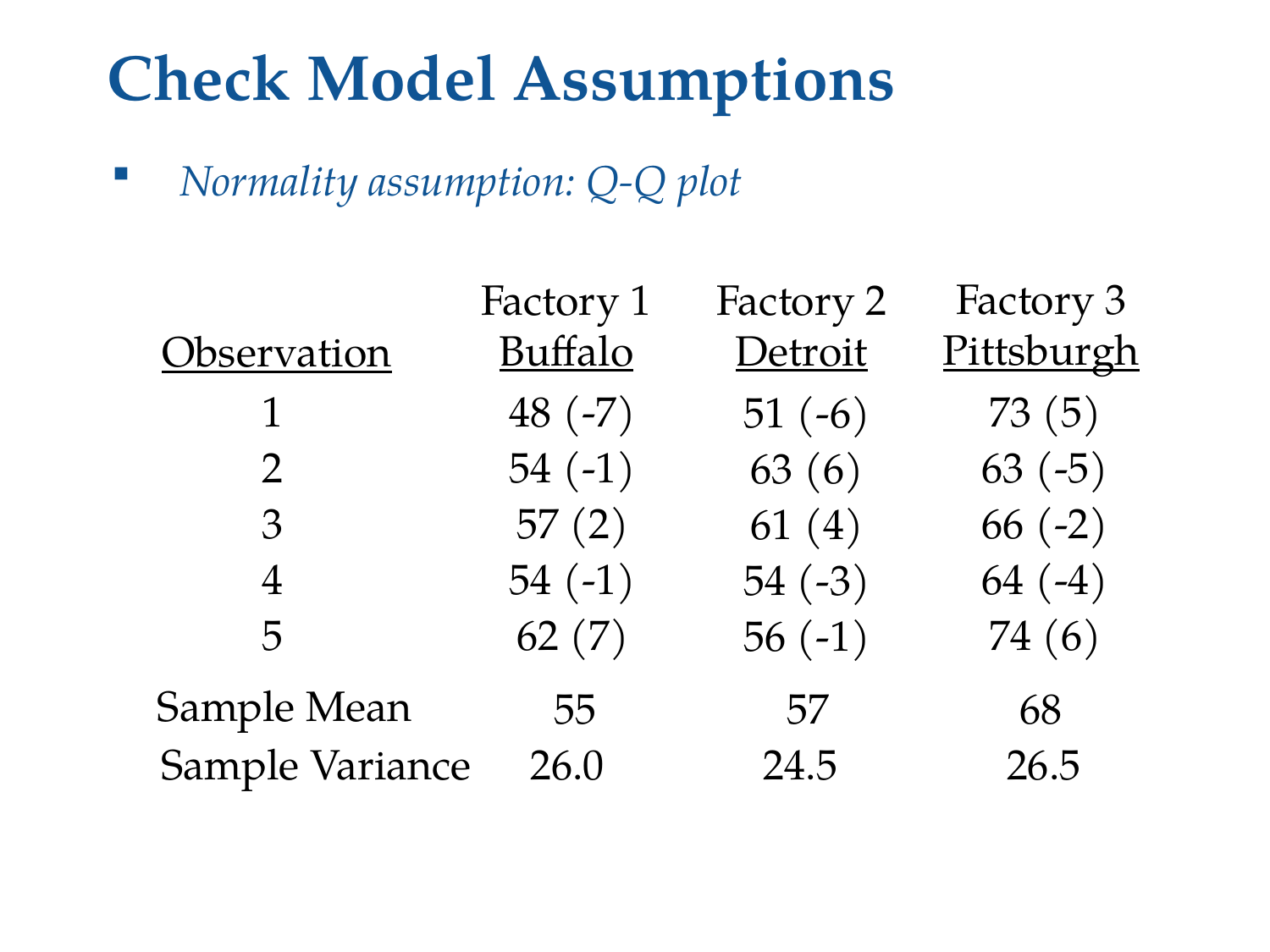

Check Model Assumptions
  Normality assumption: Q-Q plot
Factory 3
Pittsburgh
Factory 2
Detroit
Factory 1
Buffalo
Observation
1
2
3
4
5
48 (-7)
54 (-1)
57 (2)
54 (-1)
62 (7)
73 (5)
63 (-5)
66 (-2)
64 (-4)
74 (6)
51 (-6)
63 (6)
61 (4)
54 (-3)
56 (-1)
Sample Mean
55	          57	        68
Sample Variance
26.0	          24.5	         26.5